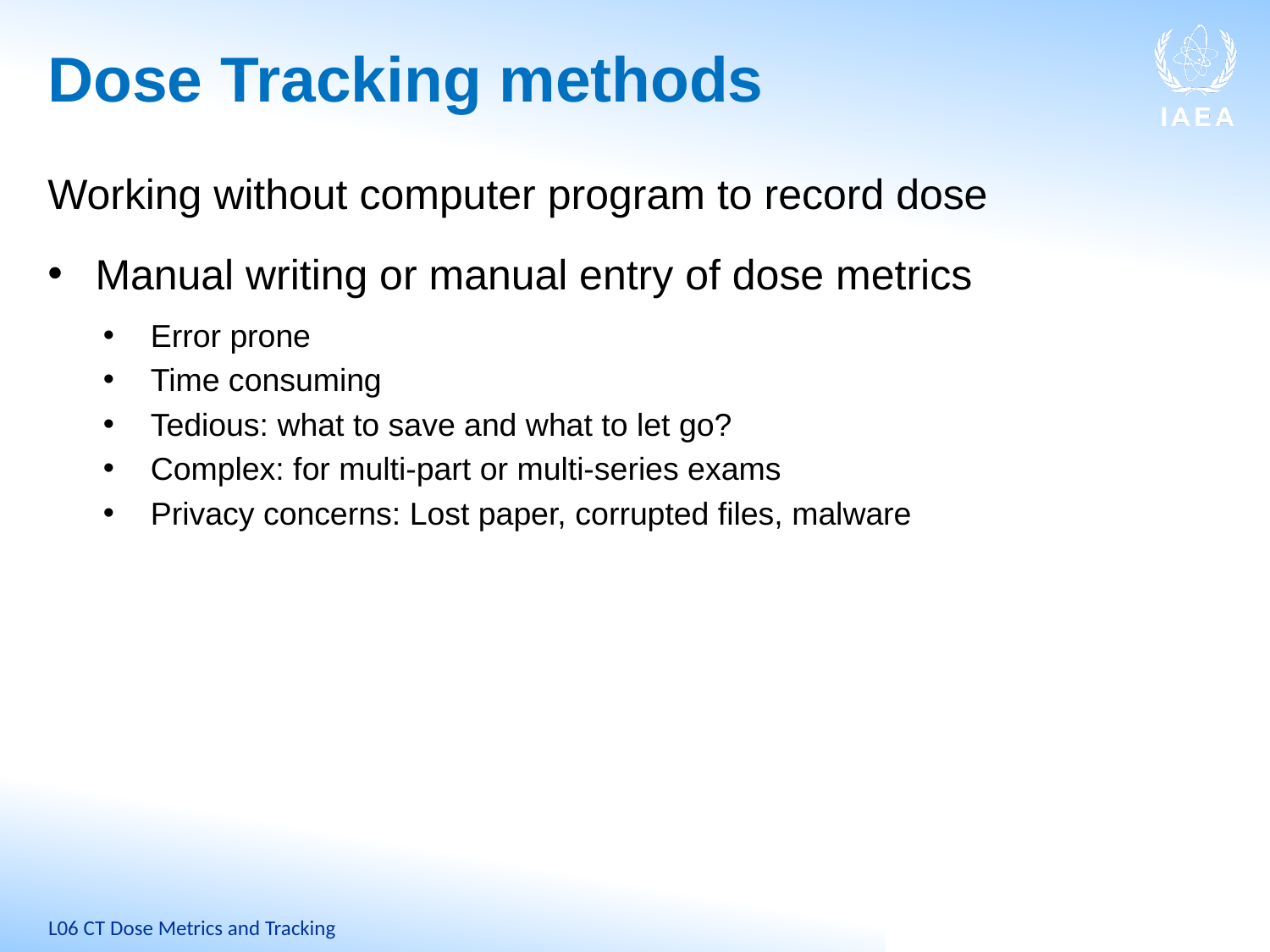

# Dose Tracking methods
Working without computer program to record dose
Manual writing or manual entry of dose metrics
Error prone
Time consuming
Tedious: what to save and what to let go?
Complex: for multi-part or multi-series exams
Privacy concerns: Lost paper, corrupted files, malware